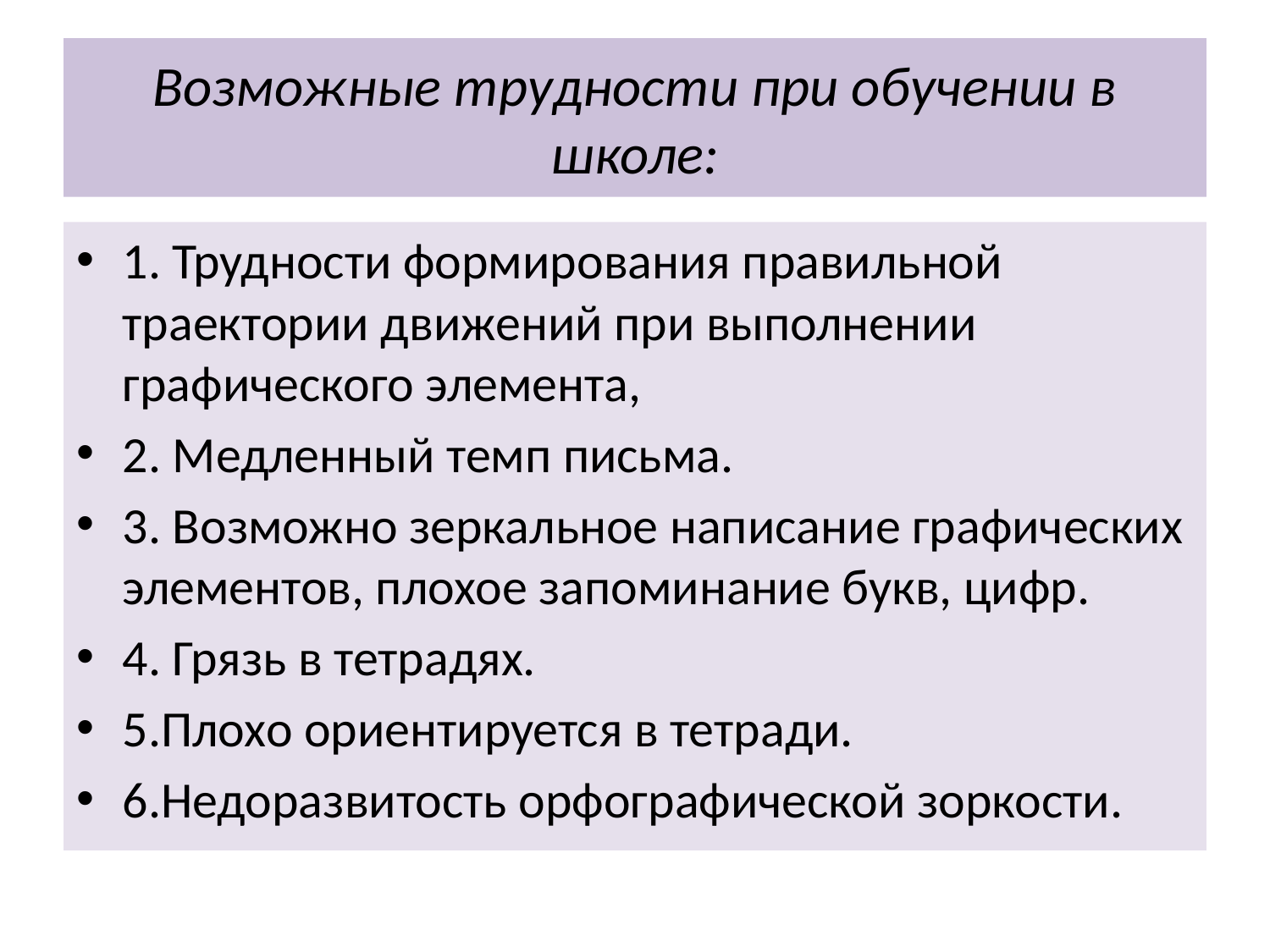

# Возможные трудности при обучении в школе:
1. Трудности формирования правильной траектории движений при выполнении графического элемента,
2. Медленный темп письма.
3. Возможно зеркальное написание графических элементов, плохое запоминание букв, цифр.
4. Грязь в тетрадях.
5.Плохо ориентируется в тетради.
6.Недоразвитость орфографической зоркости.